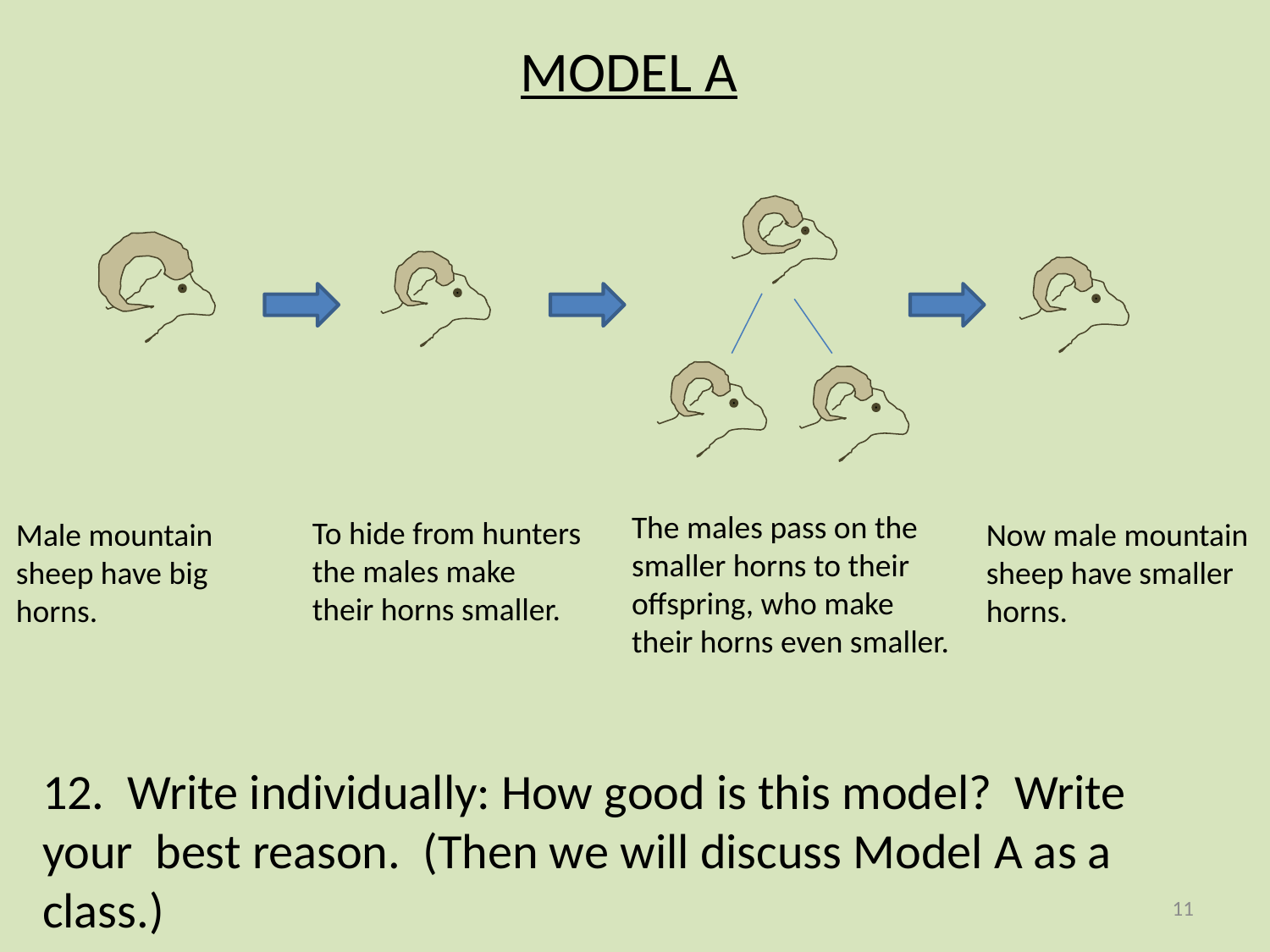

MODEL A

The males pass on the smaller horns to their offspring, who make their horns even smaller.
To hide from hunters the males make their horns smaller.
Male mountain sheep have big horns.
Now male mountain sheep have smaller horns.
12.  Write individually: How good is this model?  Write your  best reason.  (Then we will discuss Model A as a class.)

11